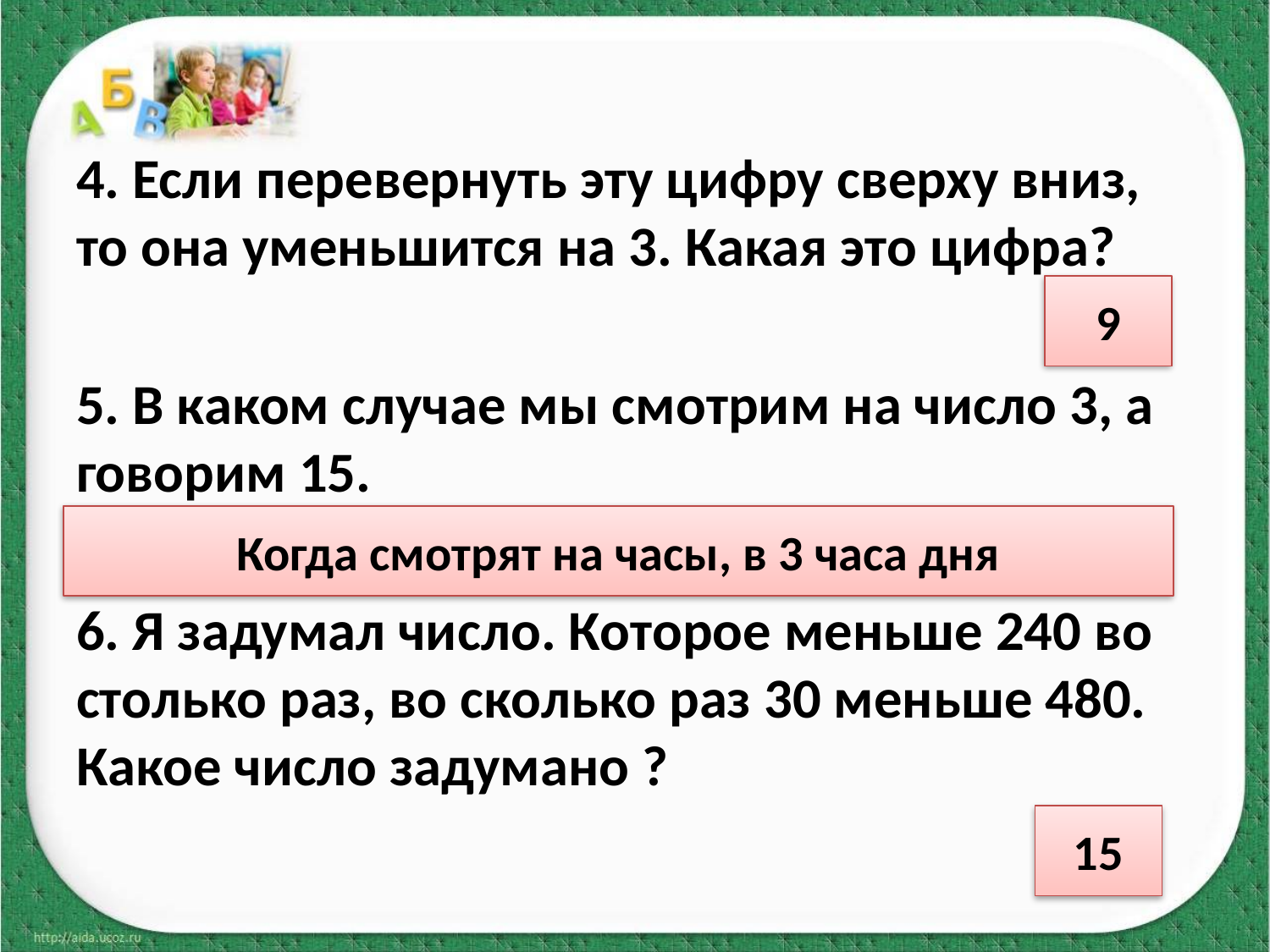

#
4. Если перевернуть эту цифру сверху вниз, то она уменьшится на 3. Какая это цифра?

5. В каком случае мы смотрим на число 3, а говорим 15.

6. Я задумал число. Которое меньше 240 во столько раз, во сколько раз 30 меньше 480. Какое число задумано ?
9
Когда смотрят на часы, в 3 часа дня
15